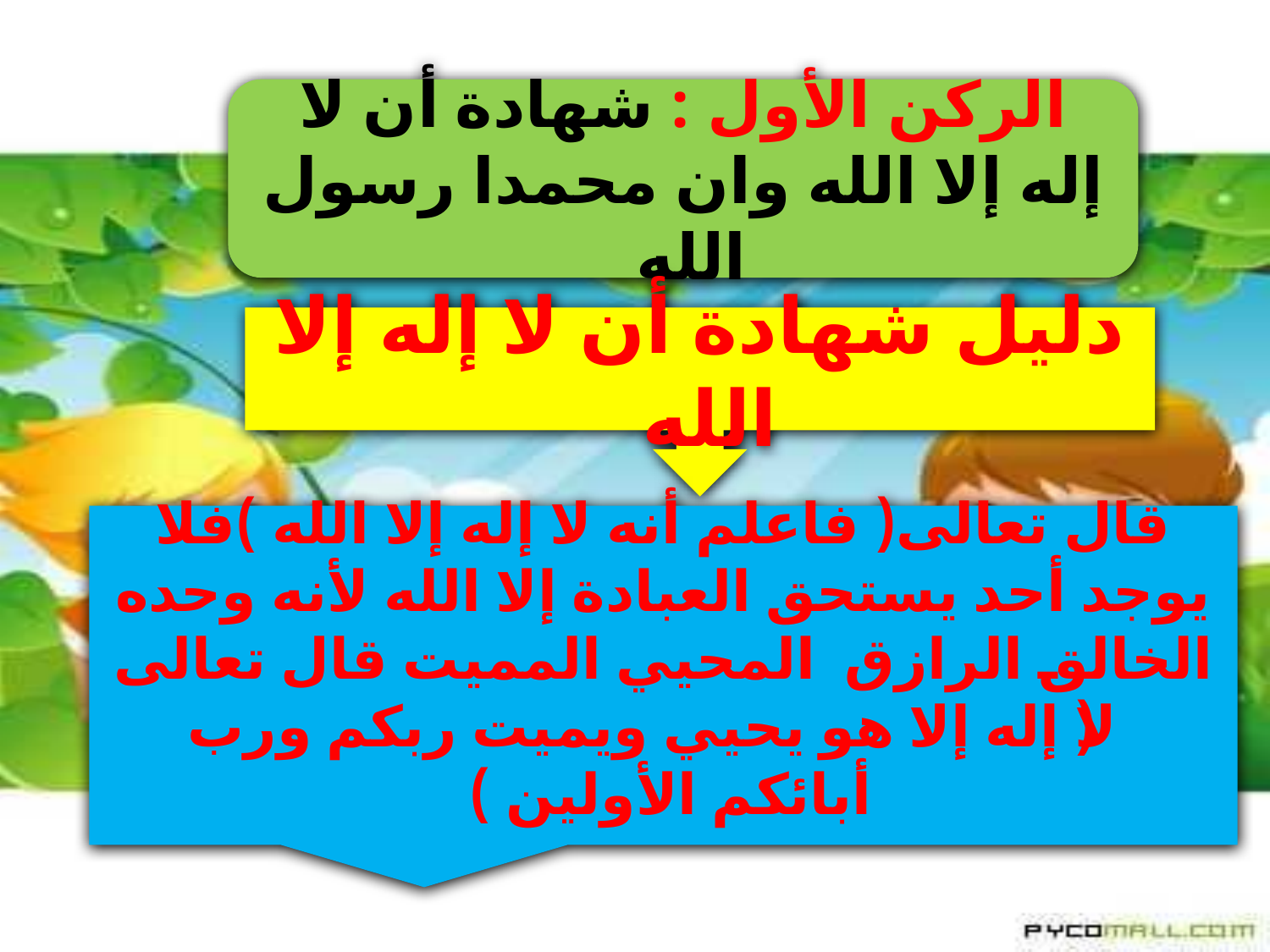

الركن الأول : شهادة أن لا إله إلا الله وان محمدا رسول الله

دليل شهادة أن لا إله إلا الله

قال تعالى( فاعلم أنه لا إله إلا الله )فلا يوجد أحد يستحق العبادة إلا الله لأنه وحده الخالق الرازق  المحيي المميت قال تعالى (لا إله إلا هو يحيي ويميت ربكم ورب أبائكم الأولين )